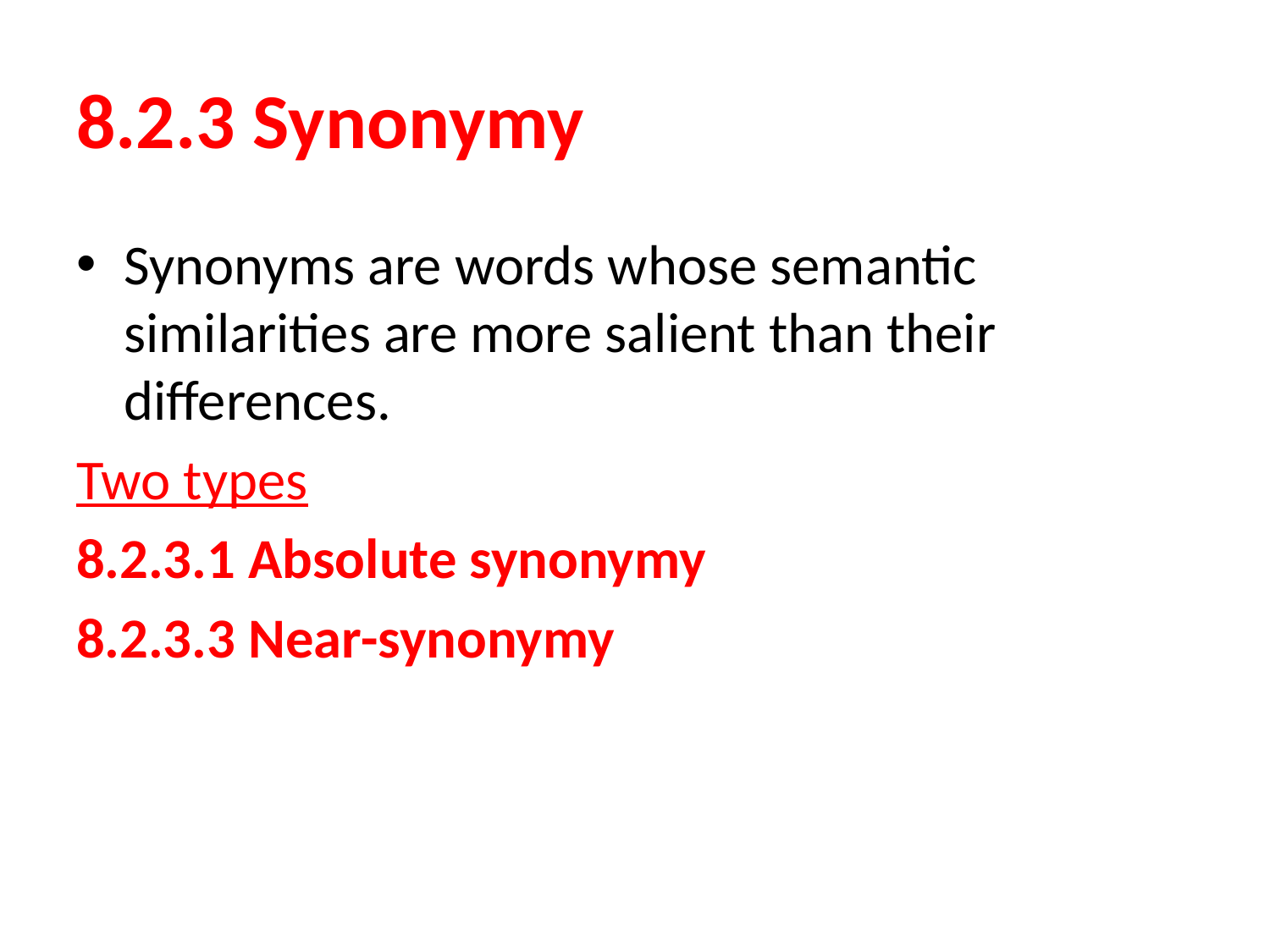

# 8.2.3 Synonymy
Synonyms are words whose semantic similarities are more salient than their differences.
Two types
8.2.3.1 Absolute synonymy
8.2.3.3 Near-synonymy